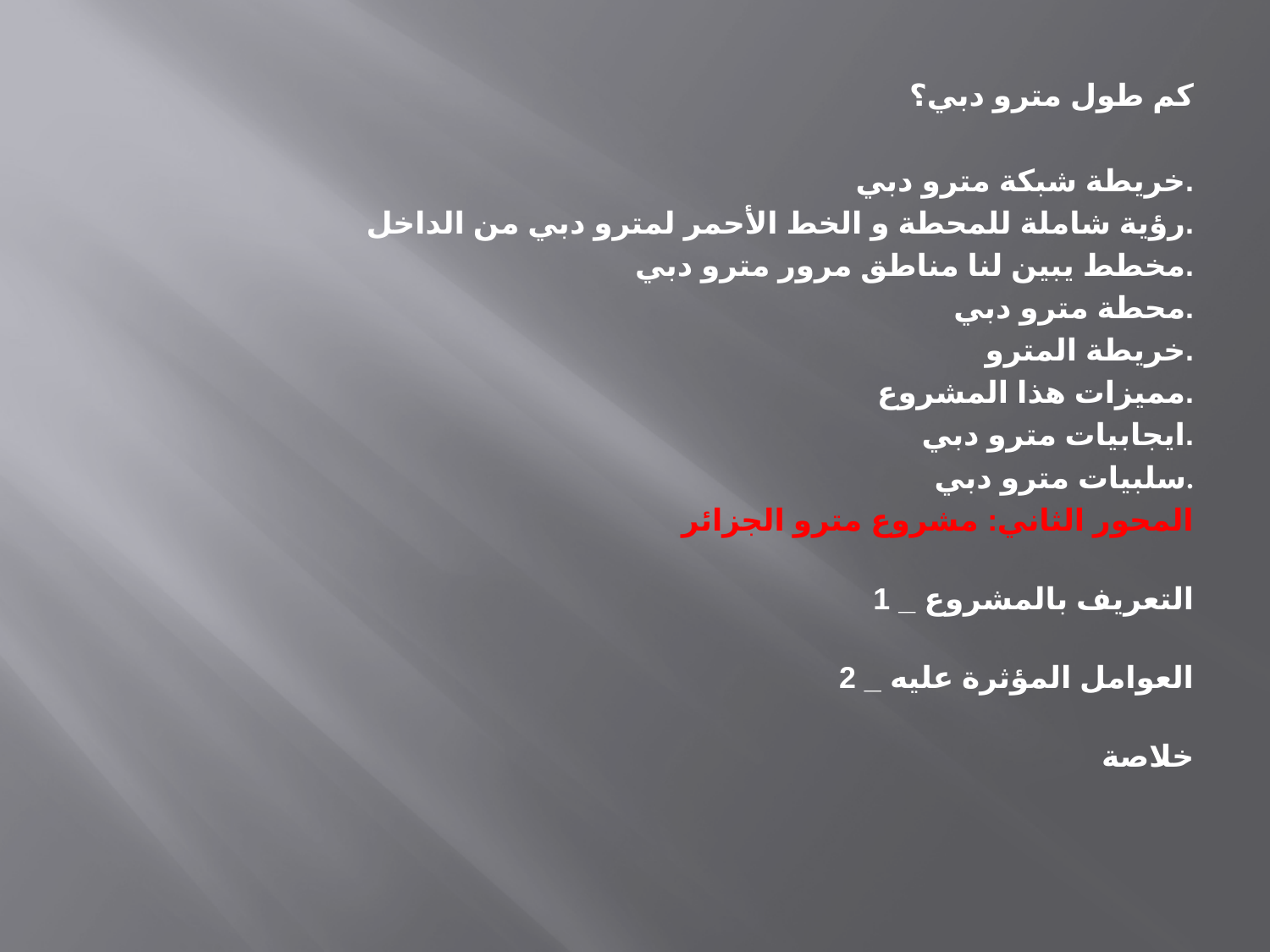

كم طول مترو دبي؟

خريطة شبكة مترو دبي.
رؤية شاملة للمحطة و الخط الأحمر لمترو دبي من الداخل.
مخطط يبين لنا مناطق مرور مترو دبي.
محطة مترو دبي.
خريطة المترو.
مميزات هذا المشروع.
ايجابيات مترو دبي.
سلبيات مترو دبي.
المحور الثاني: مشروع مترو الجزائر
1 _ التعريف بالمشروع
 2 _ العوامل المؤثرة عليه
خلاصة